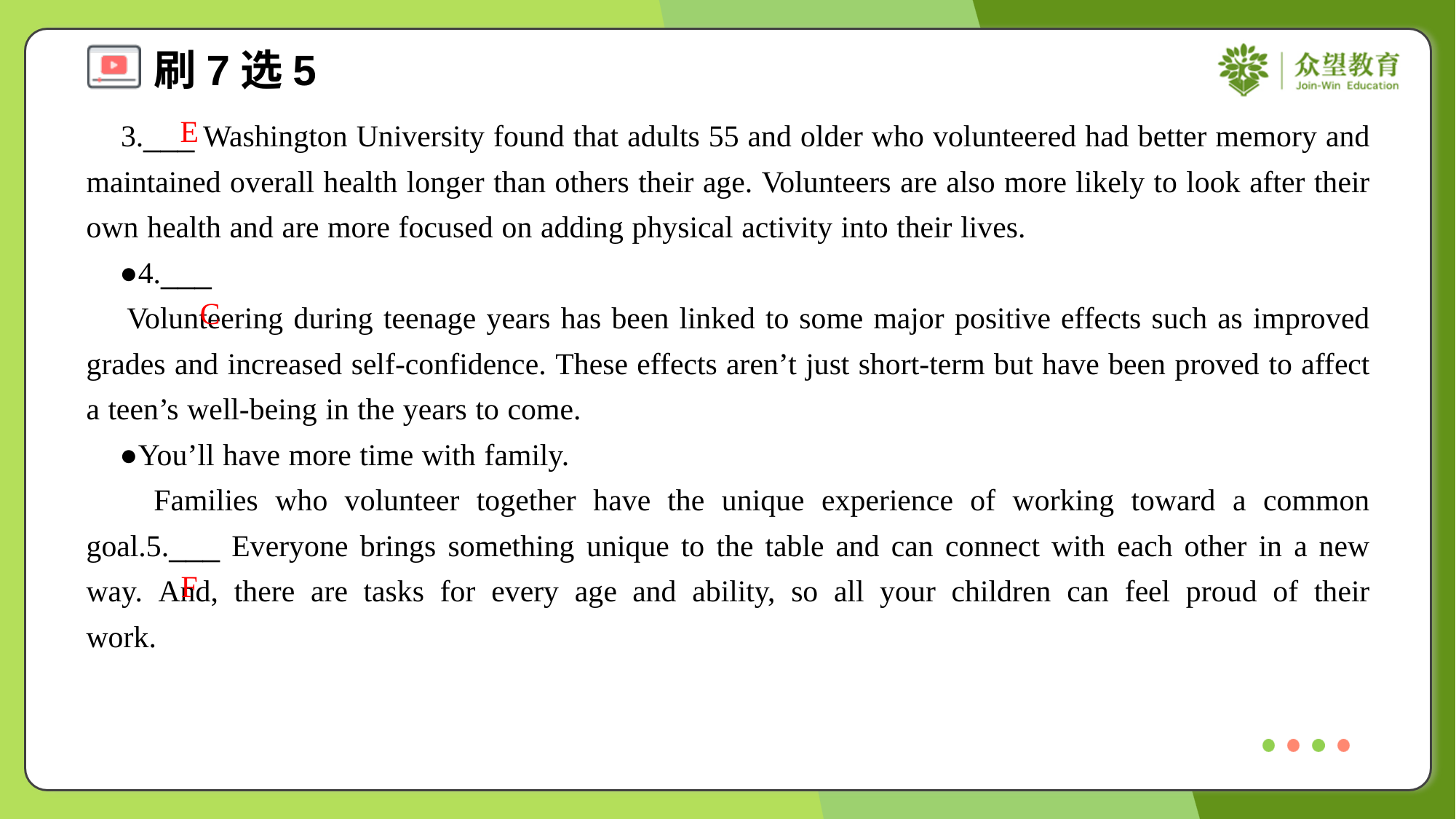

E
    3.___ Washington University found that adults 55 and older who volunteered had better memory and maintained overall health longer than others their age. Volunteers are also more likely to look after their own health and are more focused on adding physical activity into their lives.
    ●4.___
    Volunteering during teenage years has been linked to some major positive effects such as improved grades and increased self-confidence. These effects aren’t just short-term but have been proved to affect a teen’s well-being in the years to come.
    ●You’ll have more time with family.
    Families who volunteer together have the unique experience of working toward a common goal.5.___ Everyone brings something unique to the table and can connect with each other in a new way. And, there are tasks for every age and ability, so all your children can feel proud of their work.#2.5.1
C
F